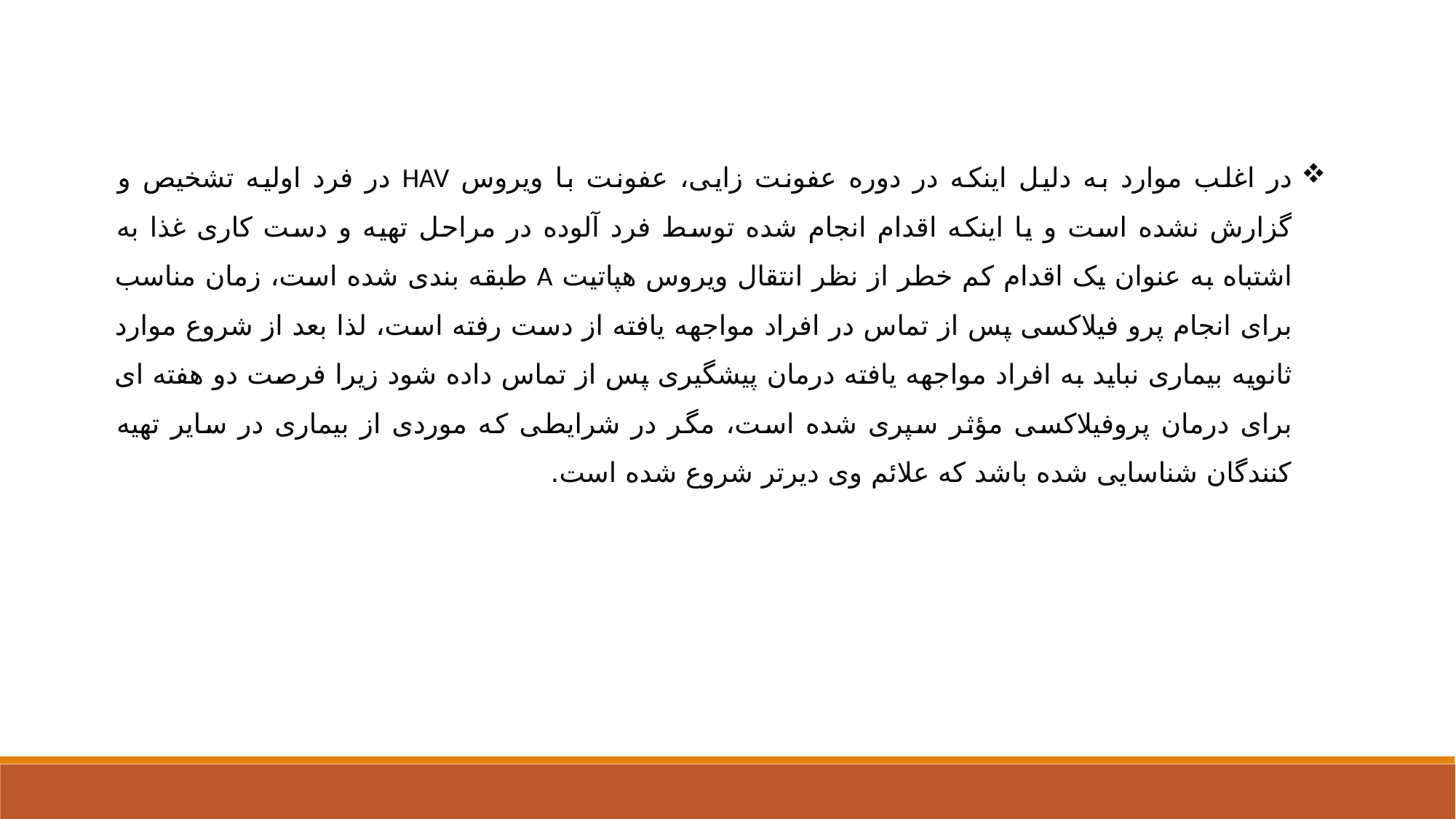

در اغلب موارد به دلیل اینکه در دوره عفونت زایی، عفونت با ویروس HAV در فرد اولیه تشخیص و گزارش نشده است و یا اینکه اقدام انجام شده توسط فرد آلوده در مراحل تهیه و دست کاری غذا به اشتباه به عنوان یک اقدام کم خطر از نظر انتقال ویروس هپاتیت A طبقه بندی شده است، زمان مناسب برای انجام پرو فیلاکسی پس از تماس در افراد مواجهه یافته از دست رفته است، لذا بعد از شروع موارد ثانویه بیماری نباید به افراد مواجهه یافته درمان پیشگیری پس از تماس داده شود زیرا فرصت دو هفته ای برای درمان پروفیلاکسی مؤثر سپری شده است، مگر در شرایطی که موردی از بیماری در سایر تهیه کنندگان شناسایی شده باشد که علائم وی دیرتر شروع شده است.